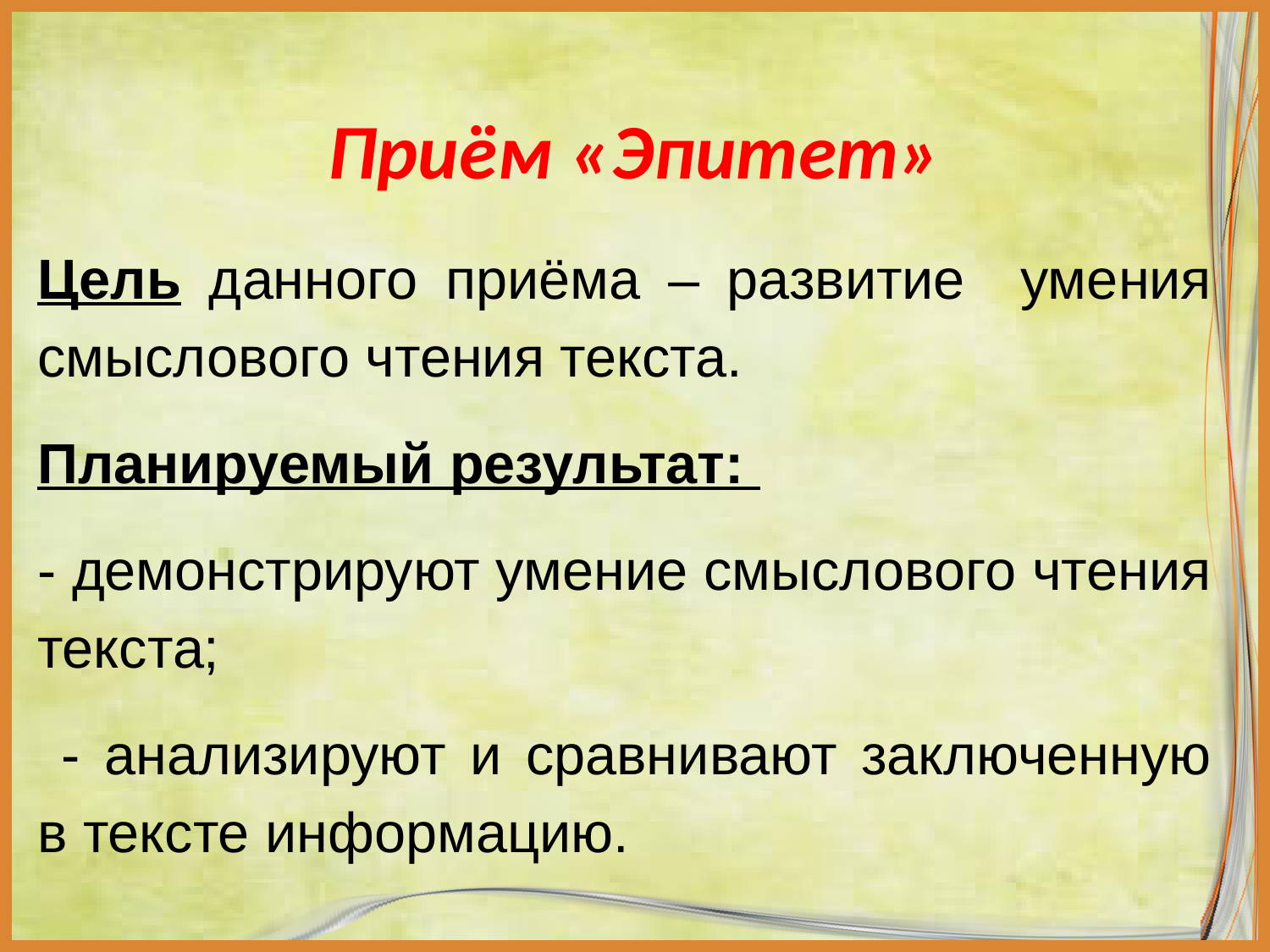

Приём «Эпитет»
Цель данного приёма – развитие  умения смыслового чтения текста.
Планируемый результат:
- демонстрируют умение смыслового чтения текста;
 - анализируют и сравнивают заключенную в тексте информацию.